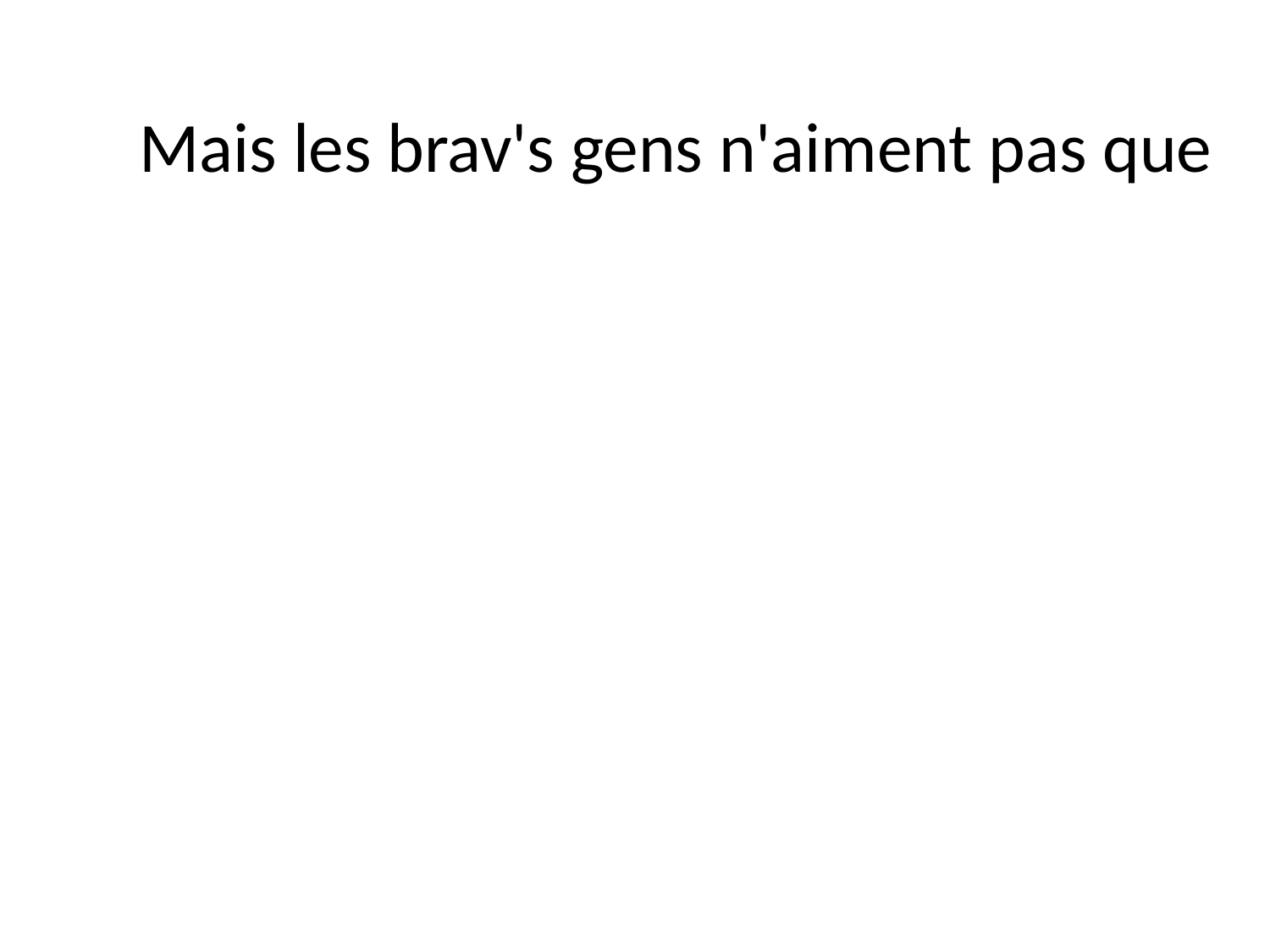

Mais les brav's gens n'aiment pas que